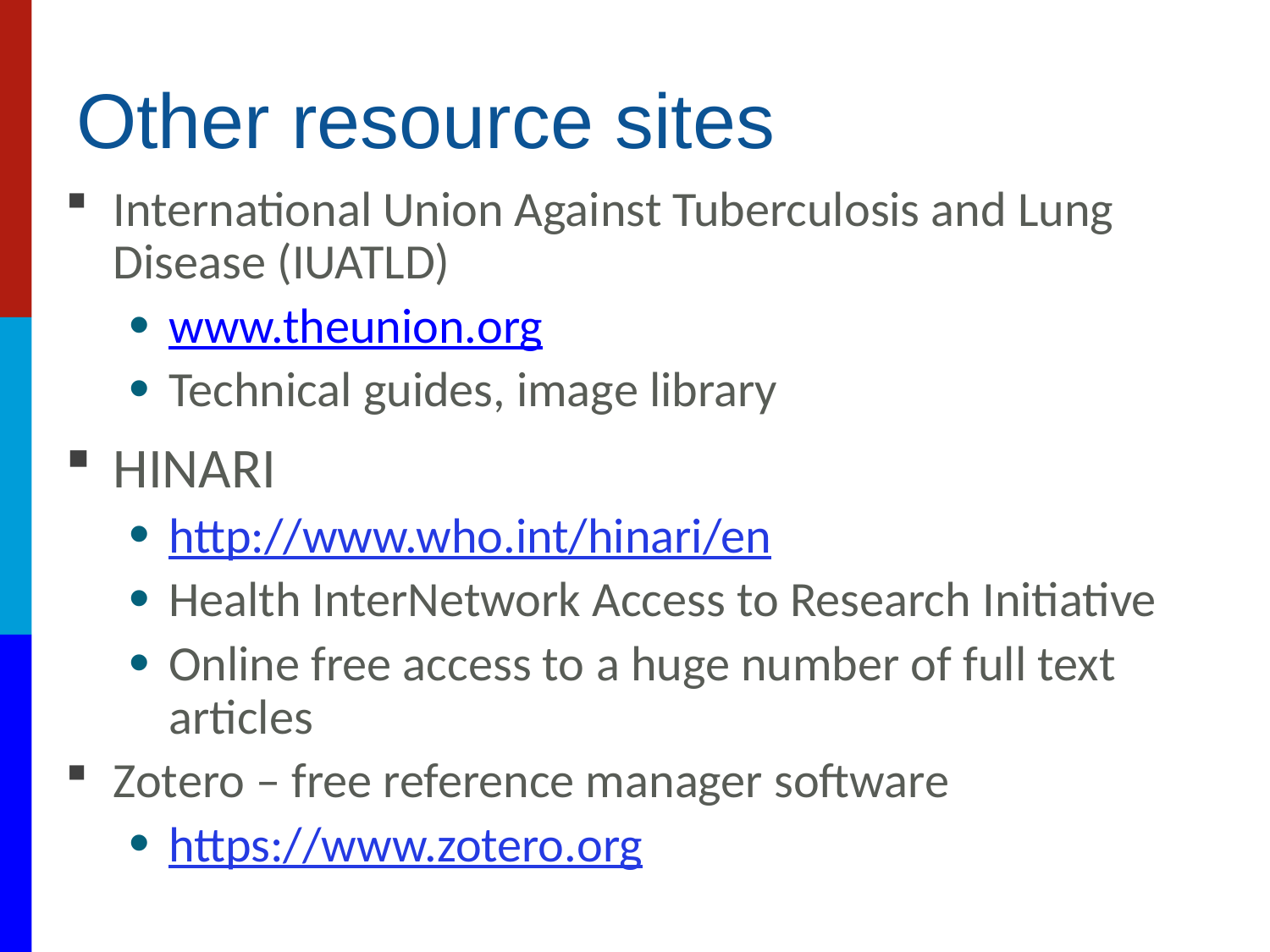

# Other resource sites
International Union Against Tuberculosis and Lung Disease (IUATLD)
www.theunion.org
Technical guides, image library
HINARI
http://www.who.int/hinari/en
Health InterNetwork Access to Research Initiative
Online free access to a huge number of full text articles
Zotero – free reference manager software
https://www.zotero.org